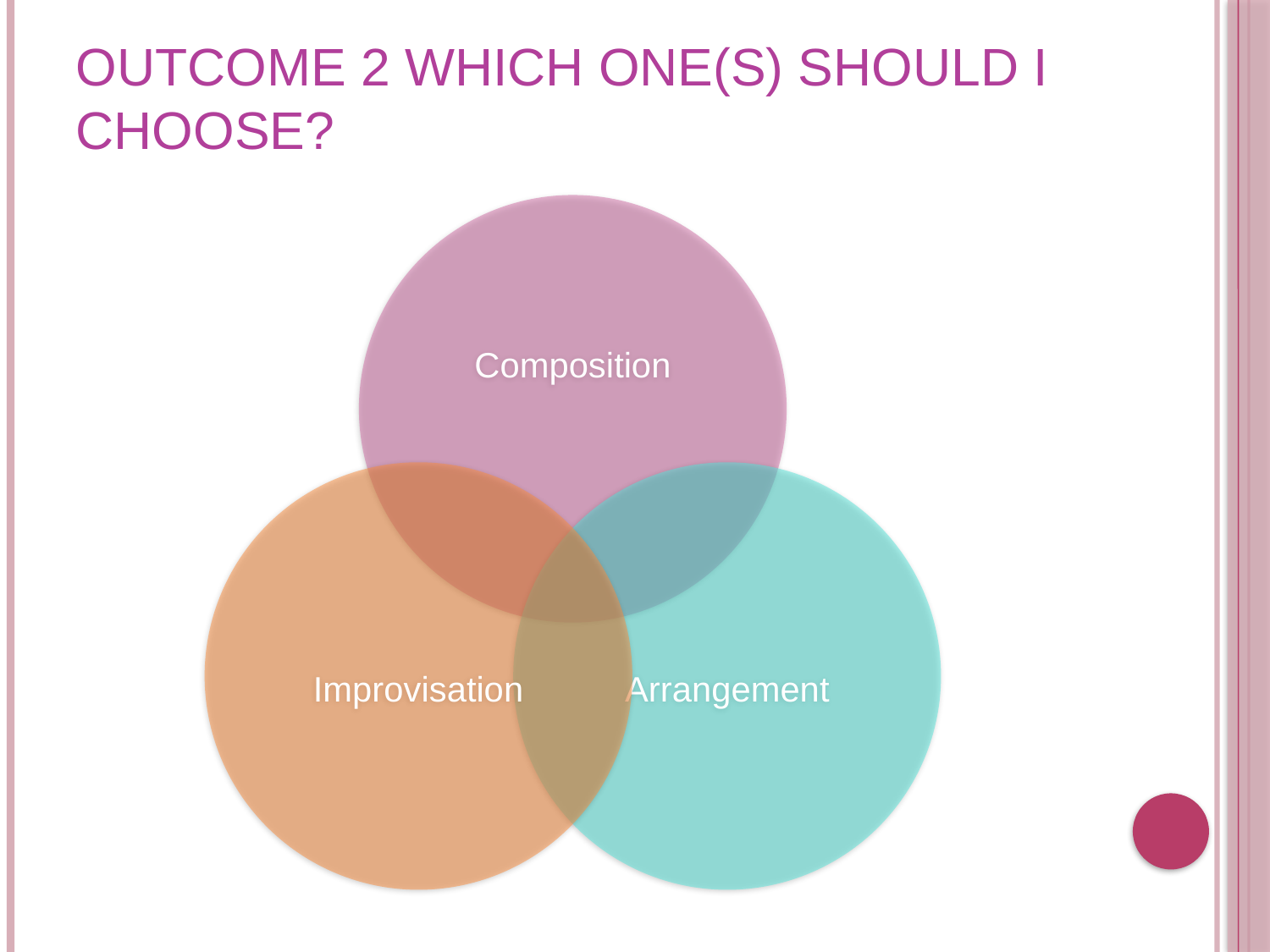

# Outcome 2 Which one(s) should I choose?
Composition
Arrangement
Improvisation